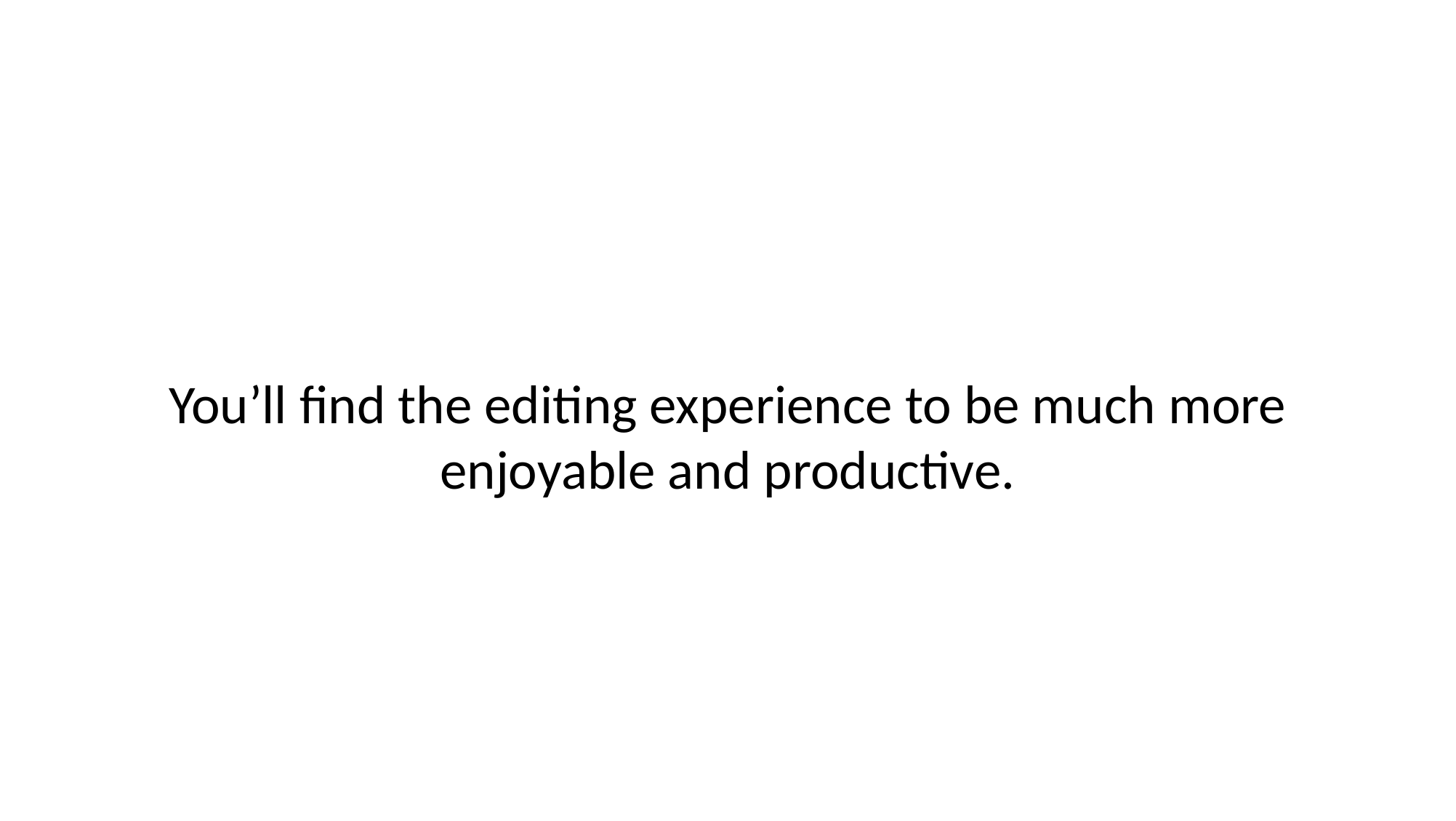

# You’ll find the editing experience to be much more enjoyable and productive.